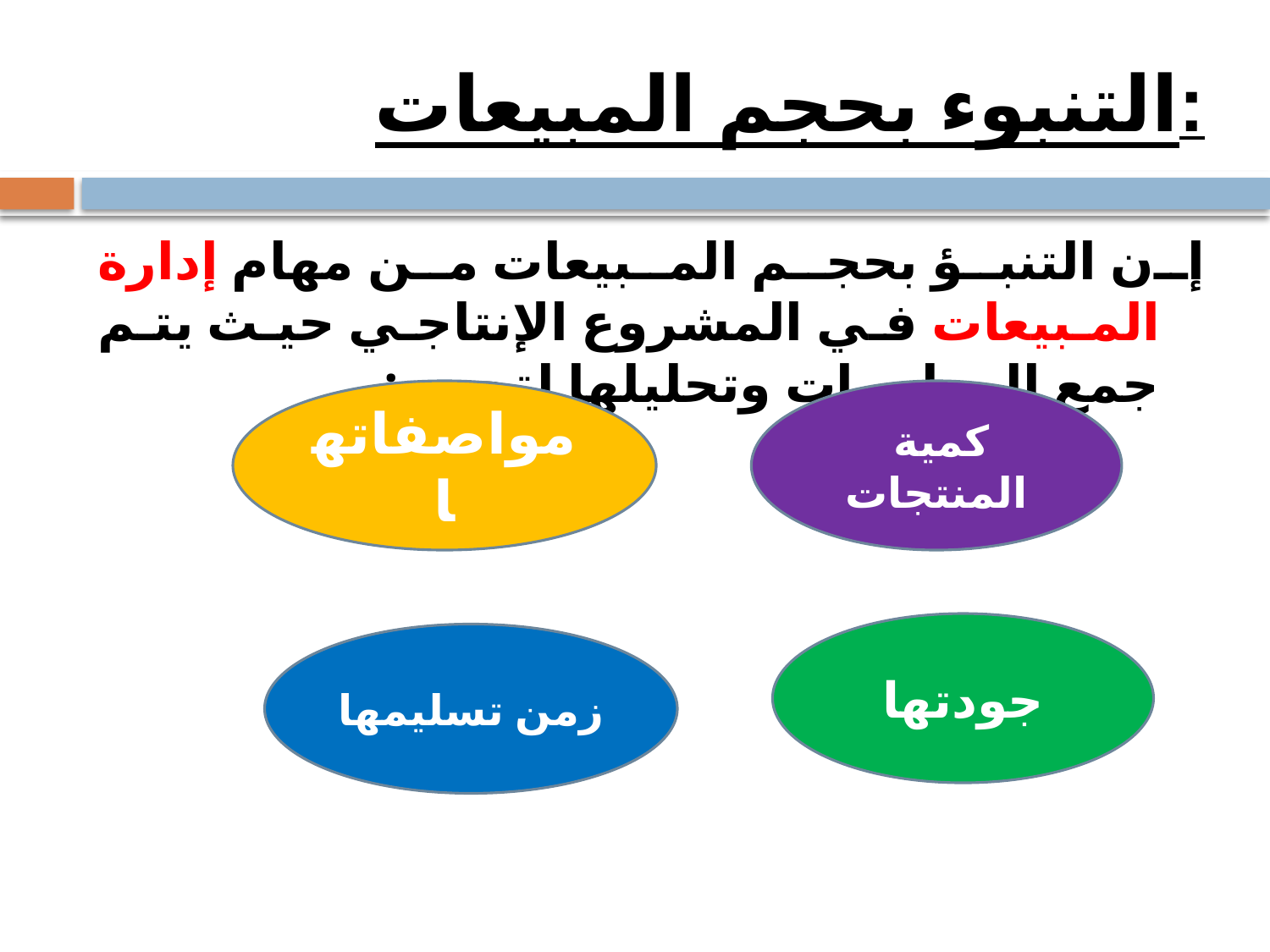

# التنبوء بحجم المبيعات:
	إن التنبؤ بحجم المبيعات من مهام إدارة المبيعات في المشروع الإنتاجي حيث يتم جمع المعلومات وتحليلها لتحديد:

مواصفاتها
 كمية المنتجات
جودتها
زمن تسليمها